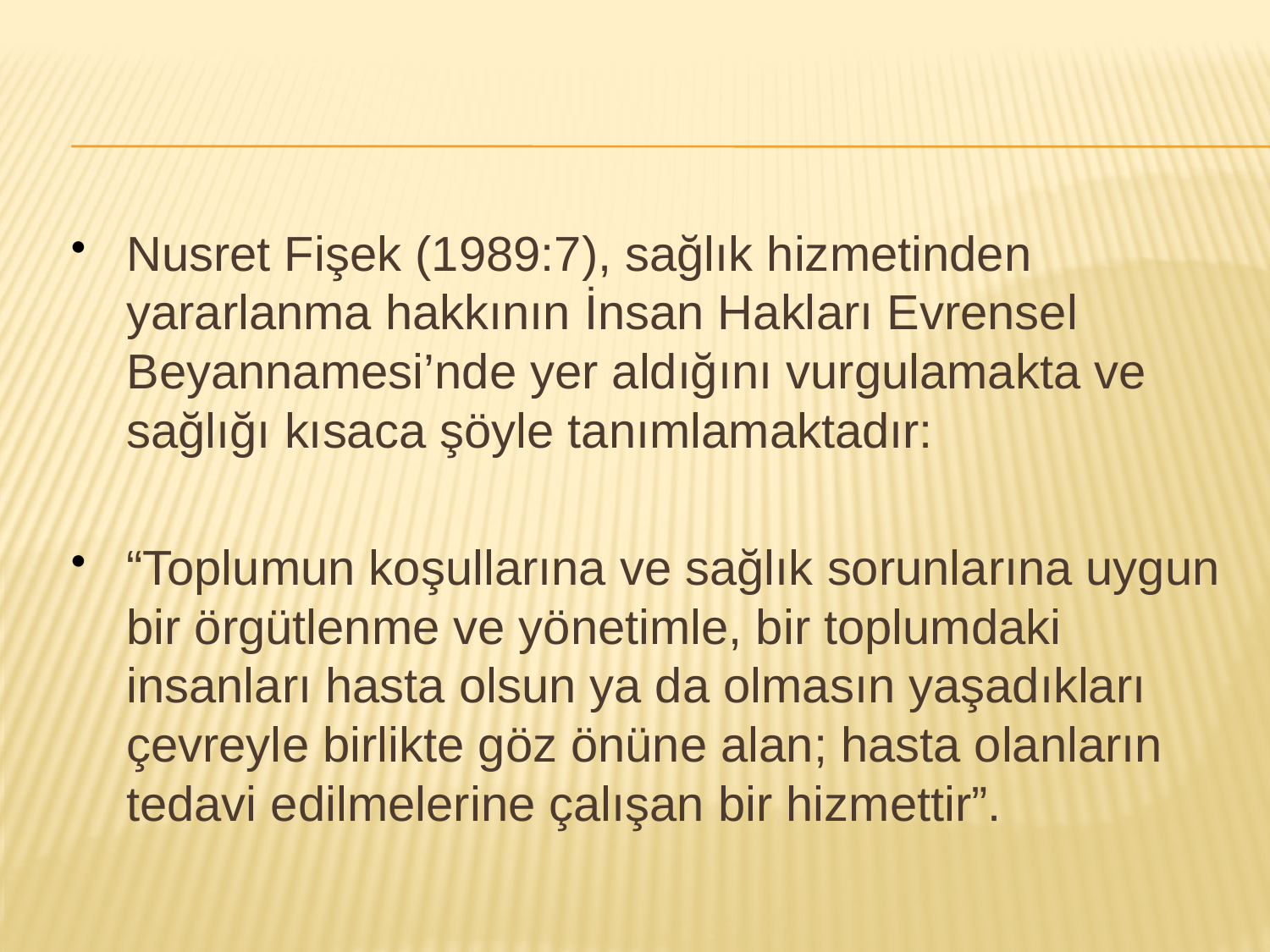

#
Nusret Fişek (1989:7), sağlık hizmetinden yararlanma hakkının İnsan Hakları Evrensel Beyannamesi’nde yer aldığını vurgulamakta ve sağlığı kısaca şöyle tanımlamaktadır:

“Toplumun koşullarına ve sağlık sorunlarına uygun bir örgütlenme ve yönetimle, bir toplumdaki insanları hasta olsun ya da olmasın yaşadıkları çevreyle birlikte göz önüne alan; hasta olanların tedavi edilmelerine çalışan bir hizmettir”.